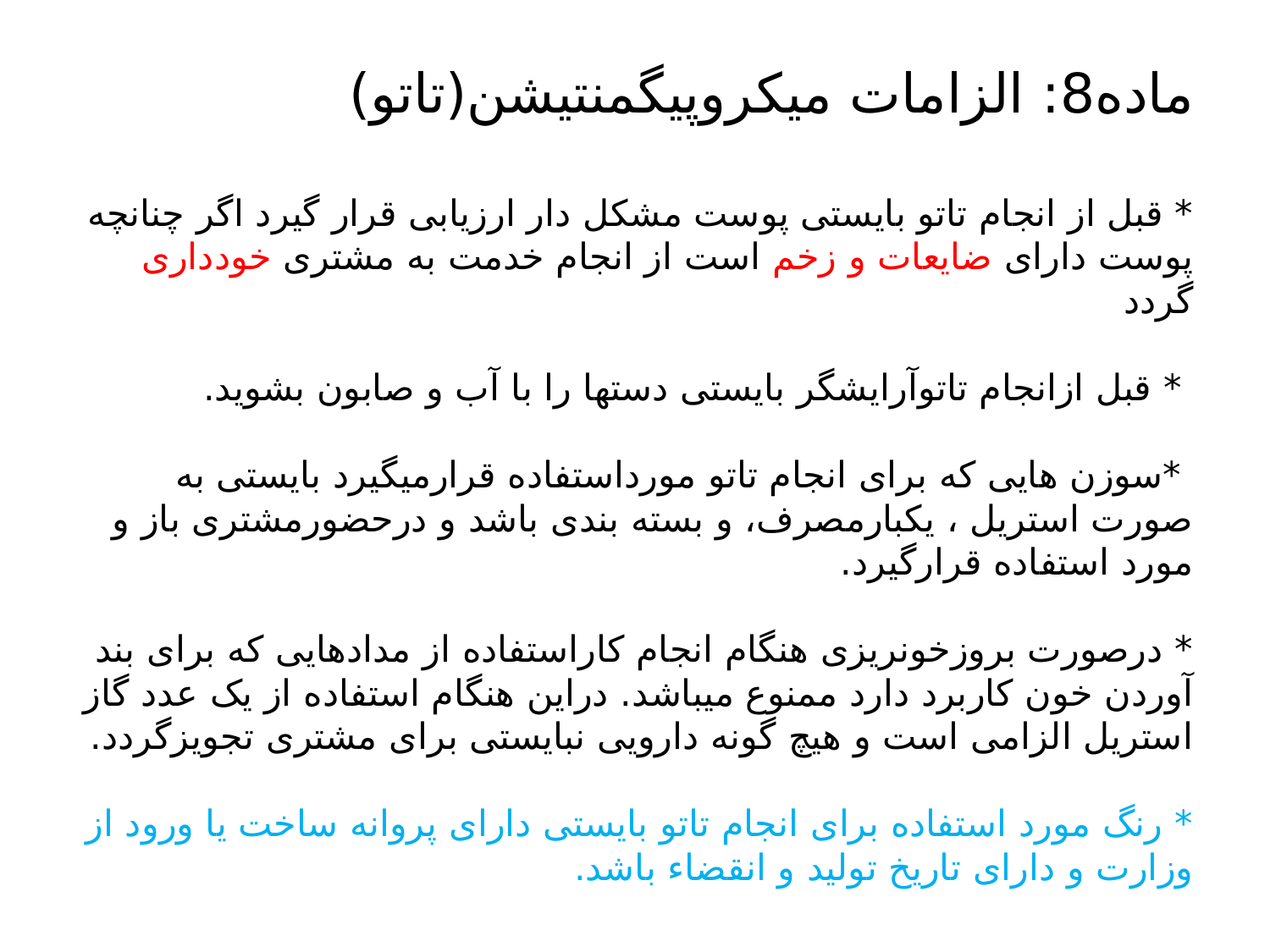

# ماده8: الزامات میکروپیگمنتیشن(تاتو) * قبل از انجام تاتو بایستی پوست مشکل دار ارزیابی قرار گیرد اگر چنانچه پوست دارای ضایعات و زخم است از انجام خدمت به مشتری خودداری گردد * قبل ازانجام تاتوآرایشگر بایستی دستها را با آب و صابون بشوید. *سوزن هایی که برای انجام تاتو مورداستفاده قرارمیگیرد بایستی به صورت استریل ، یکبارمصرف، و بسته بندی باشد و درحضورمشتری باز و مورد استفاده قرارگیرد. * درصورت بروزخونریزی هنگام انجام کاراستفاده از مدادهایی که برای بند آوردن خون کاربرد دارد ممنوع میباشد. دراین هنگام استفاده از یک عدد گاز استریل الزامی است و هیچ گونه دارویی نبایستی برای مشتری تجویزگردد. * رنگ مورد استفاده برای انجام تاتو بایستی دارای پروانه ساخت یا ورود از وزارت و دارای تاریخ تولید و انقضاء باشد.